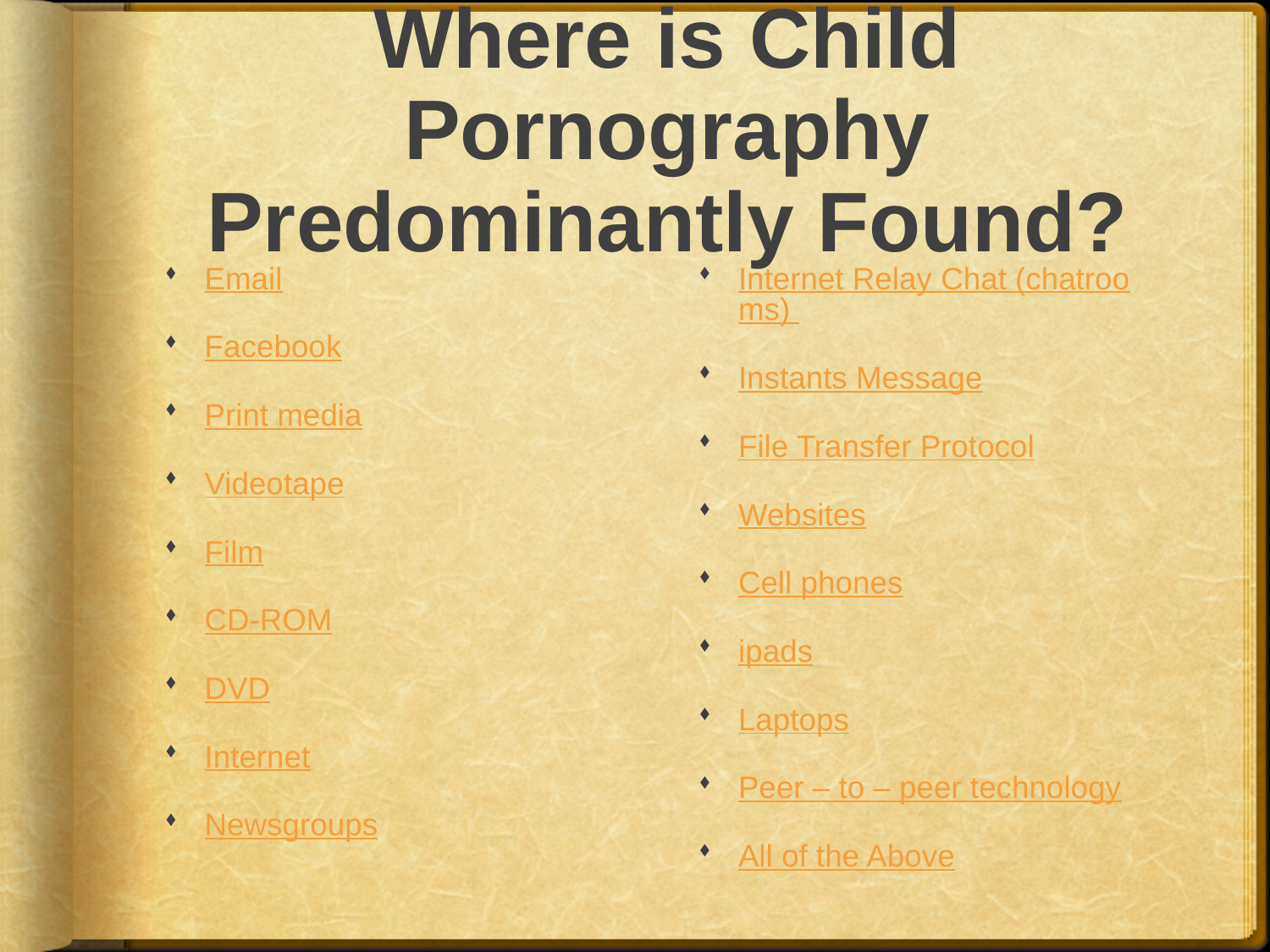

# Where is Child Pornography Predominantly Found?
Email
Facebook
Print media
Videotape
Film
CD-ROM
DVD
Internet
Newsgroups
Internet Relay Chat (chatrooms)
Instants Message
File Transfer Protocol
Websites
Cell phones
ipads
Laptops
Peer – to – peer technology
All of the Above